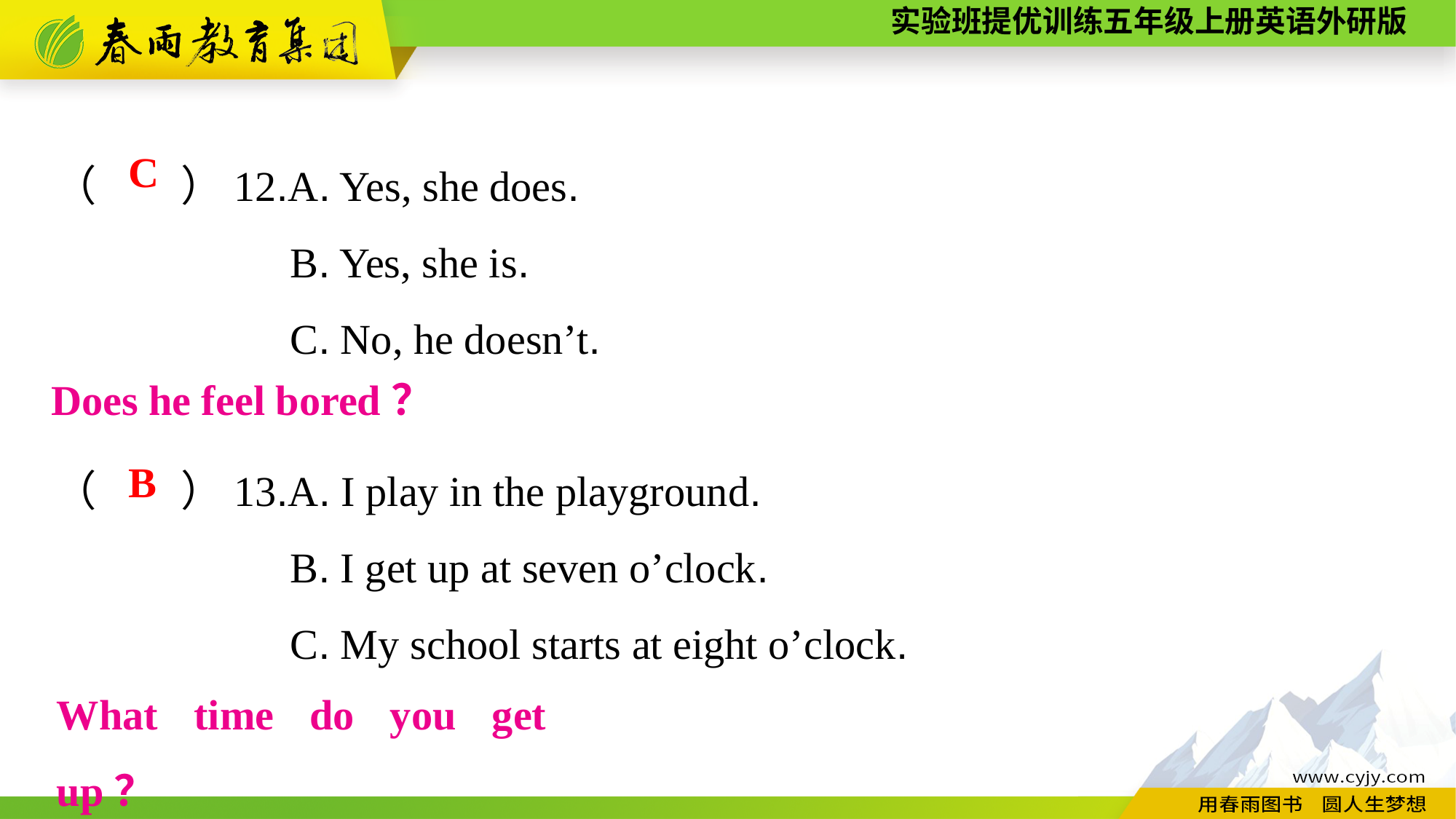

（　　）12.A. Yes, she does.
B. Yes, she is.
C. No, he doesn’t.

（　　）13.A. I play in the playground.
B. I get up at seven o’clock.
C. My school starts at eight o’clock.
C
Does he feel bored？
B
What time do you get up？